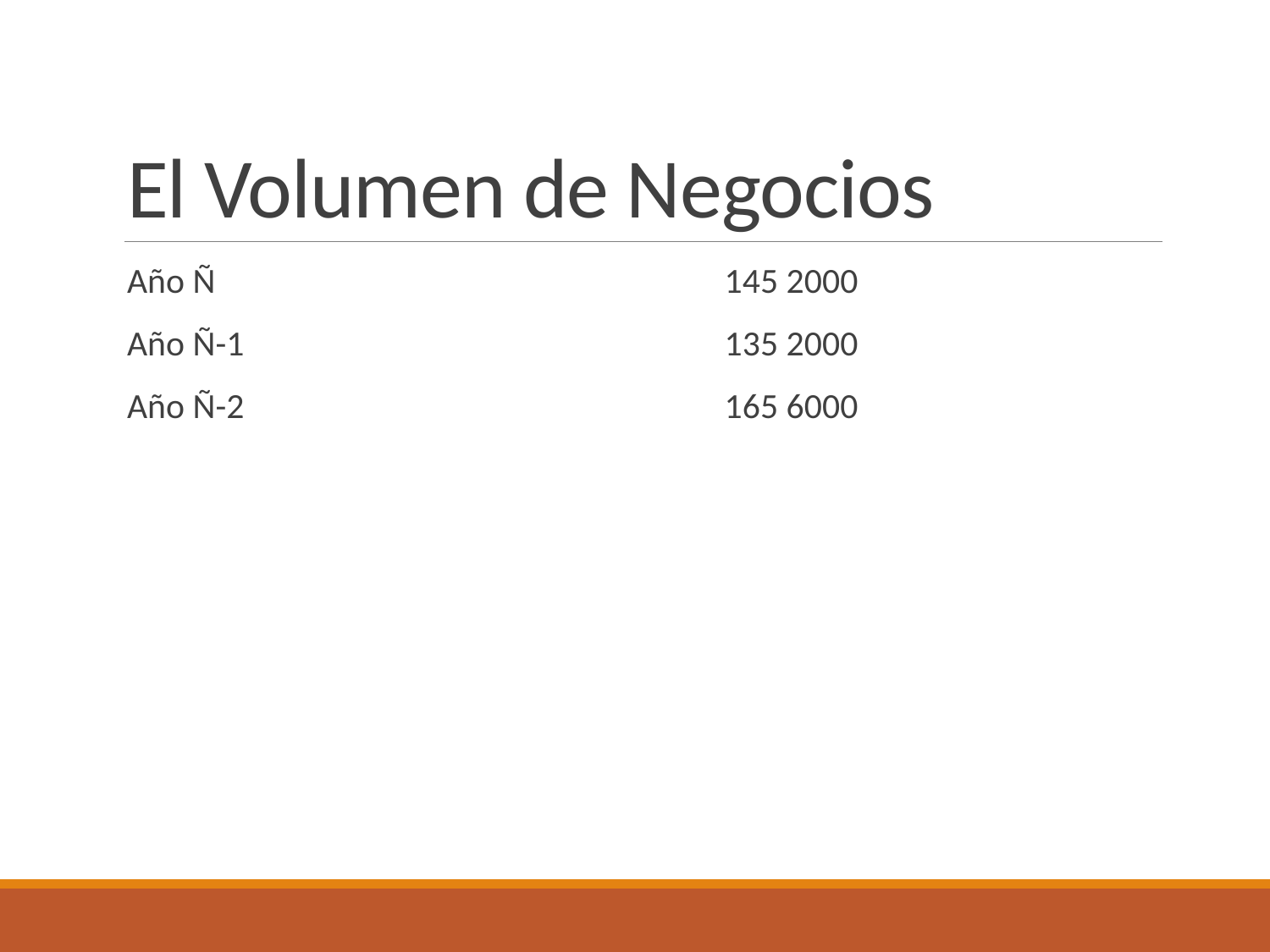

# El Volumen de Negocios
Año Ñ	145 2000
Año Ñ-1	135 2000
Año Ñ-2	165 6000